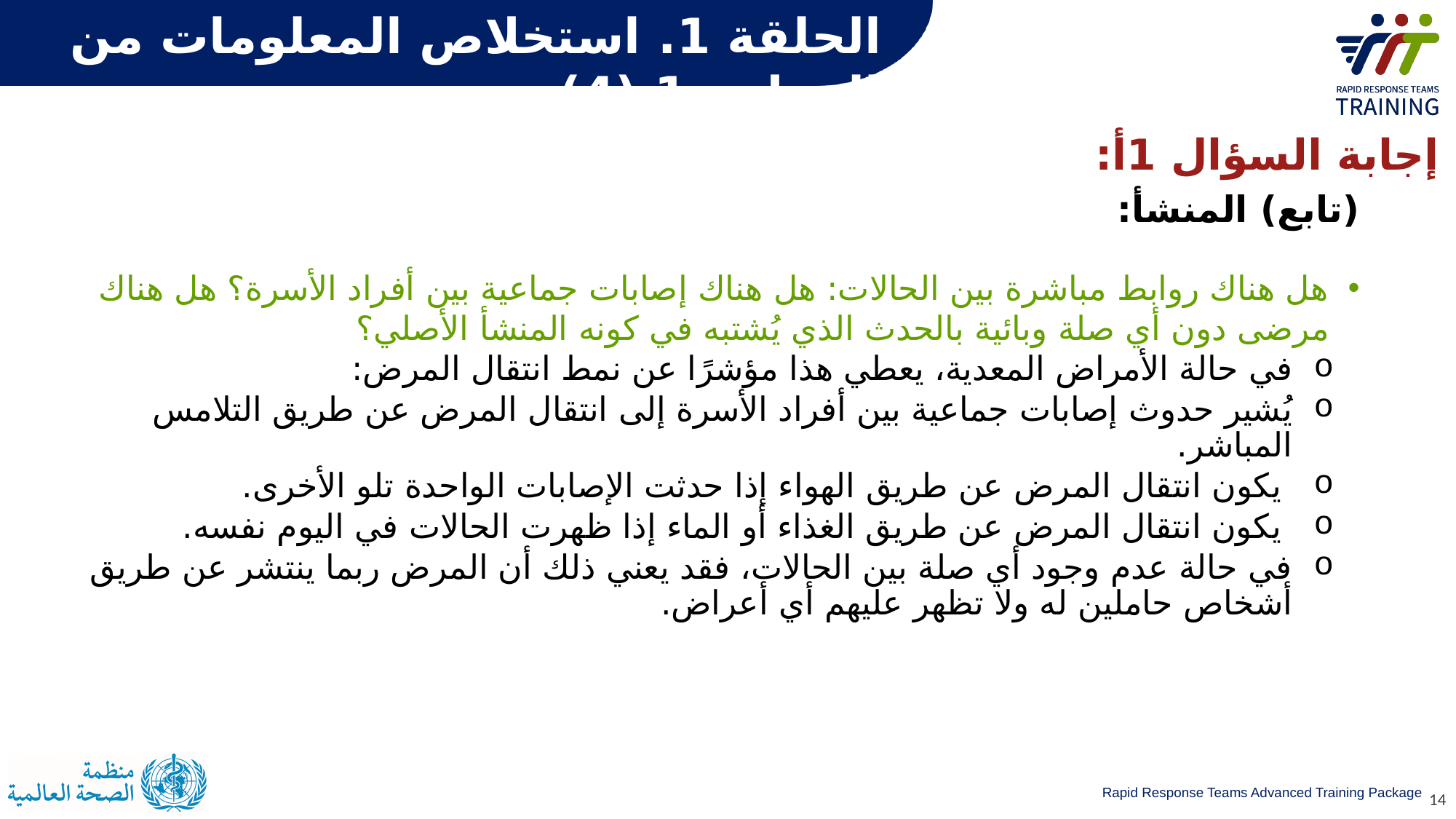

الحلقة 1. استخلاص المعلومات من الخطوة 1 (4)
إجابة السؤال 1أ:
(تابع) المنشأ:

هل هناك روابط مباشرة بين الحالات: هل هناك إصابات جماعية بين أفراد الأسرة؟ هل هناك مرضى دون أي صلة وبائية بالحدث الذي يُشتبه في كونه المنشأ الأصلي؟
في حالة الأمراض المعدية، يعطي هذا مؤشرًا عن نمط انتقال المرض:
يُشير حدوث إصابات جماعية بين أفراد الأسرة إلى انتقال المرض عن طريق التلامس المباشر.
 يكون انتقال المرض عن طريق الهواء إذا حدثت الإصابات الواحدة تلو الأخرى.
 يكون انتقال المرض عن طريق الغذاء أو الماء إذا ظهرت الحالات في اليوم نفسه.
في حالة عدم وجود أي صلة بين الحالات، فقد يعني ذلك أن المرض ربما ينتشر عن طريق أشخاص حاملين له ولا تظهر عليهم أي أعراض.